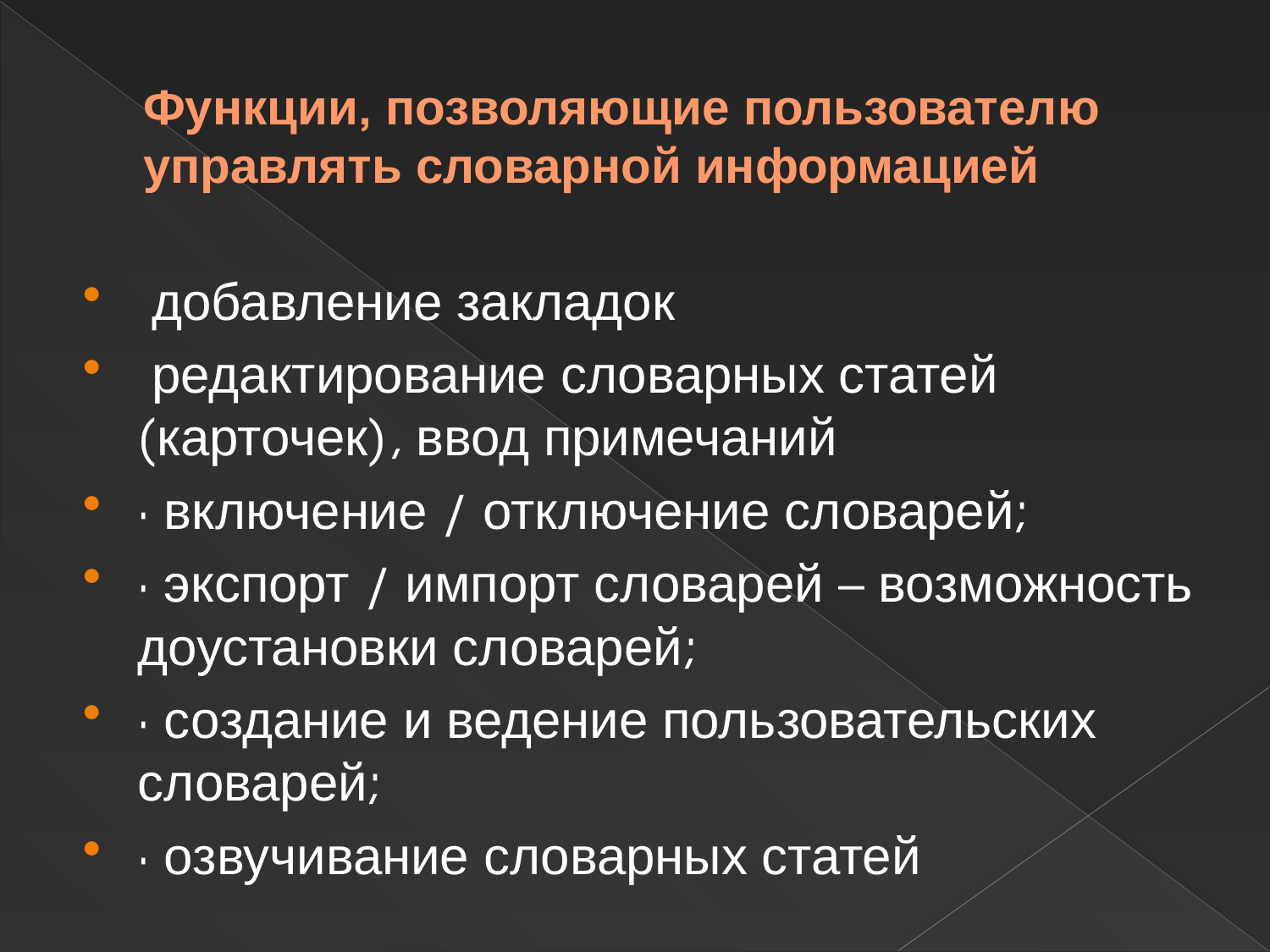

# Функции, позволяющие пользователю управлять словарной информацией
 добавление закладок
 редактирование словарных статей (карточек), ввод примечаний
· включение / отключение словарей;
· экспорт / импорт словарей – возможность доустановки словарей;
· создание и ведение пользовательских словарей;
· озвучивание словарных статей